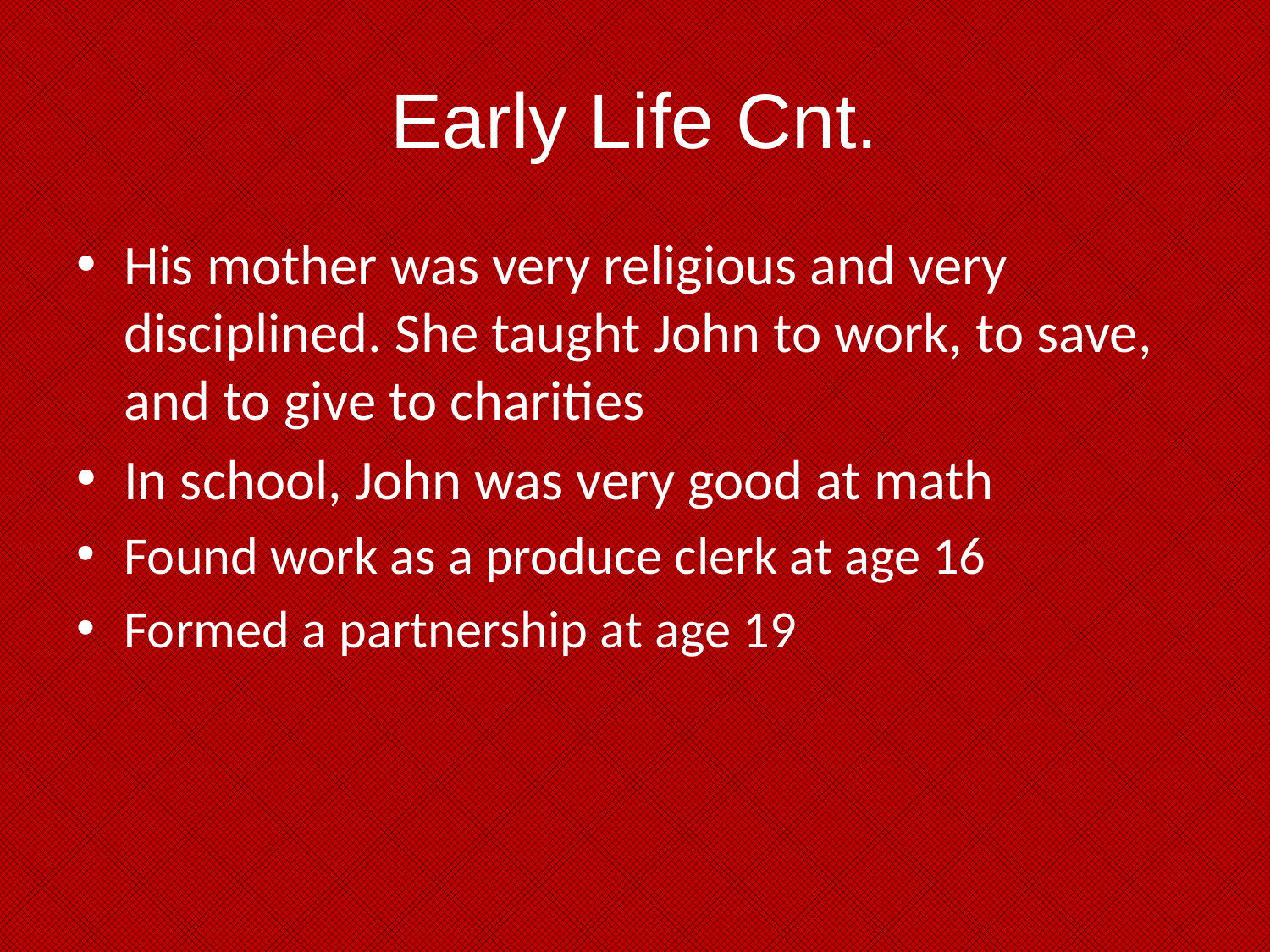

# Early Life Cnt.
His mother was very religious and very disciplined. She taught John to work, to save, and to give to charities
In school, John was very good at math
Found work as a produce clerk at age 16
Formed a partnership at age 19